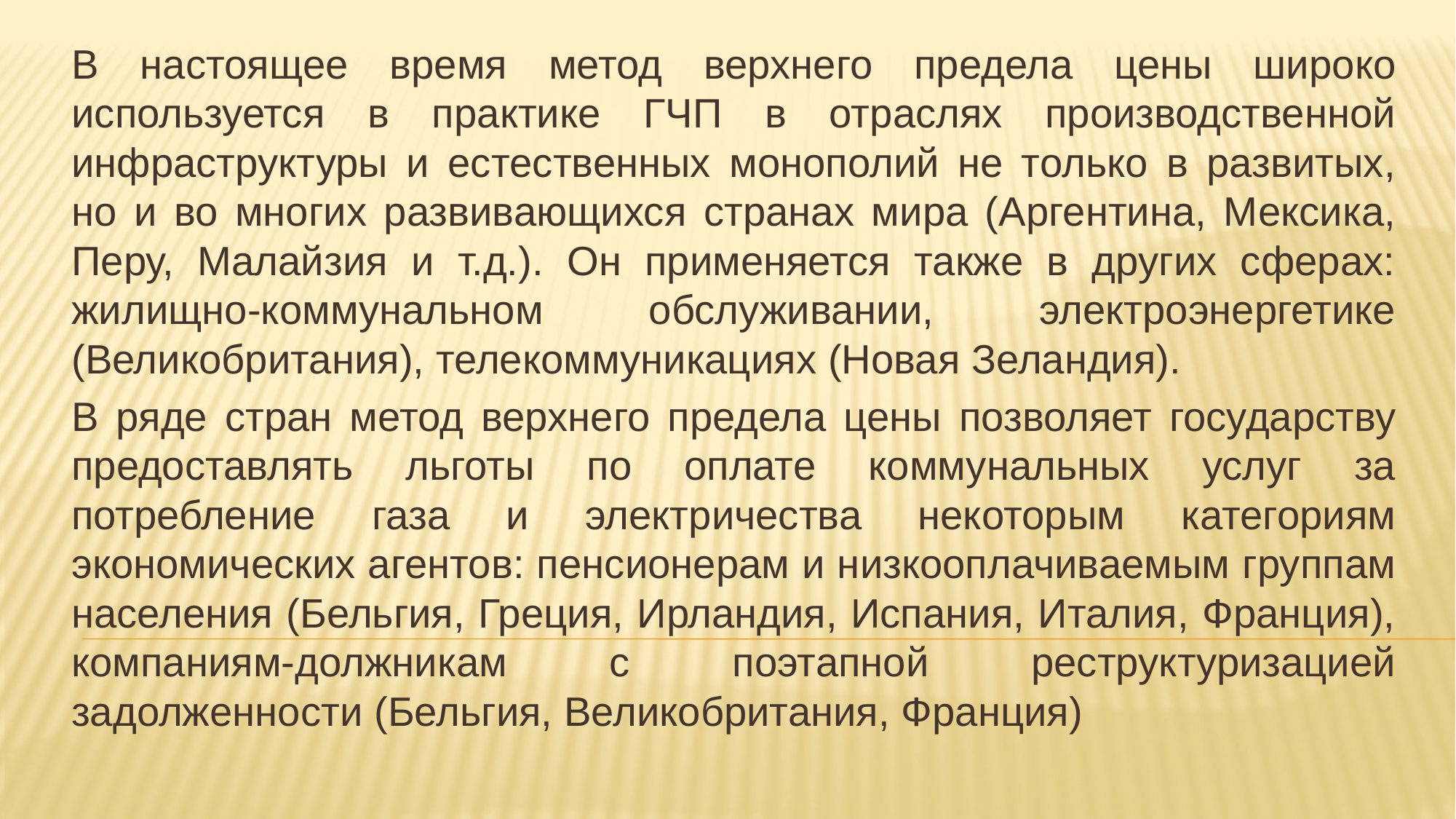

В настоящее время метод верхнего предела цены широко используется в практике ГЧП в отраслях производственной инфраструктуры и естественных монополий не только в развитых, но и во многих развивающихся странах мира (Аргентина, Мексика, Перу, Малайзия и т.д.). Он применяется также в других сферах: жилищно-коммунальном обслуживании, электроэнергетике (Великобритания), телекоммуникациях (Новая Зеландия).
В ряде стран метод верхнего предела цены позволяет государству предоставлять льготы по оплате коммунальных услуг за потребление газа и электричества некоторым категориям экономических агентов: пенсионерам и низкооплачиваемым группам населения (Бельгия, Греция, Ирландия, Испания, Италия, Франция), компаниям-должникам с поэтапной реструктуризацией задолженности (Бельгия, Великобритания, Франция)